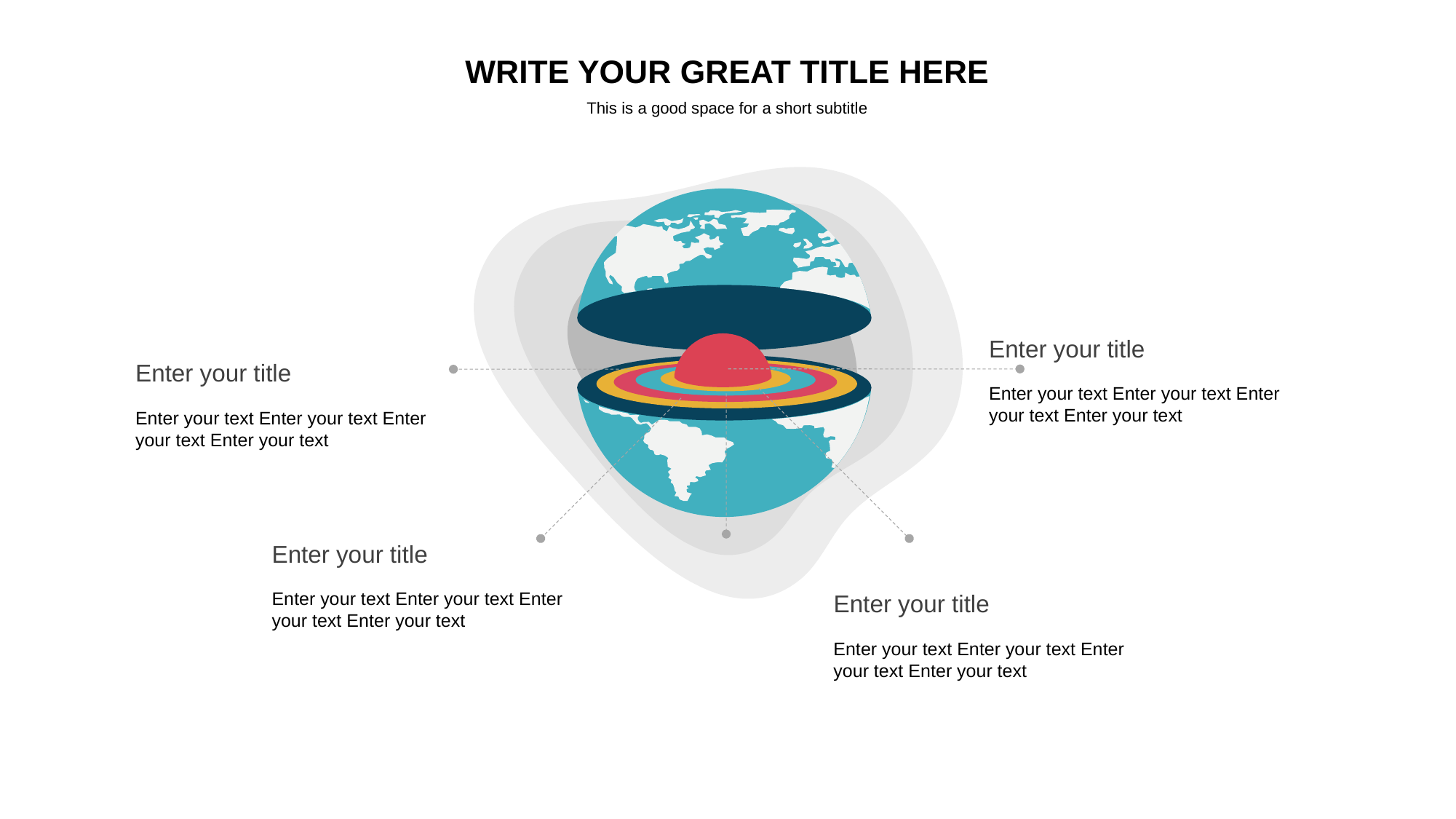

Enter your title

Enter your title

Enter your text Enter your text Enter your text Enter your text

Enter your text Enter your text Enter your text Enter your text

Enter your title
Enter your text Enter your text Enter your text Enter your text

Enter your title
Enter your text Enter your text Enter your text Enter your text